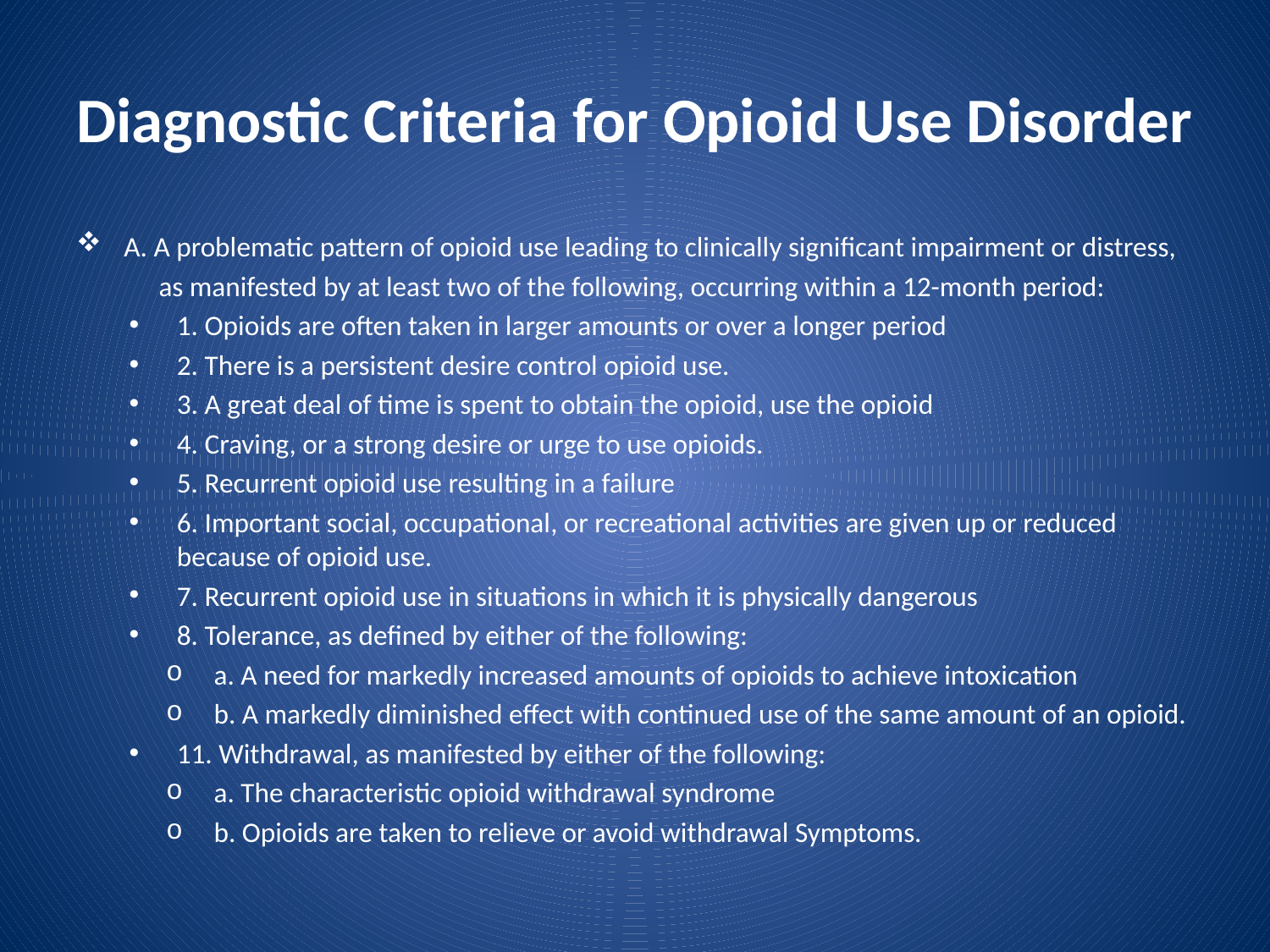

# Diagnostic Criteria for Opioid Use Disorder
A. A problematic pattern of opioid use leading to clinically significant impairment or distress,
             as manifested by at least two of the following, occurring within a 12-month period:
1. Opioids are often taken in larger amounts or over a longer period
2. There is a persistent desire control opioid use.
3. A great deal of time is spent to obtain the opioid, use the opioid
4. Craving, or a strong desire or urge to use opioids.
5. Recurrent opioid use resulting in a failure
6. Important social, occupational, or recreational activities are given up or reduced because of opioid use.
7. Recurrent opioid use in situations in which it is physically dangerous
8. Tolerance, as defined by either of the following:
a. A need for markedly increased amounts of opioids to achieve intoxication
b. A markedly diminished effect with continued use of the same amount of an opioid.
11. Withdrawal, as manifested by either of the following:
a. The characteristic opioid withdrawal syndrome
b. Opioids are taken to relieve or avoid withdrawal Symptoms.